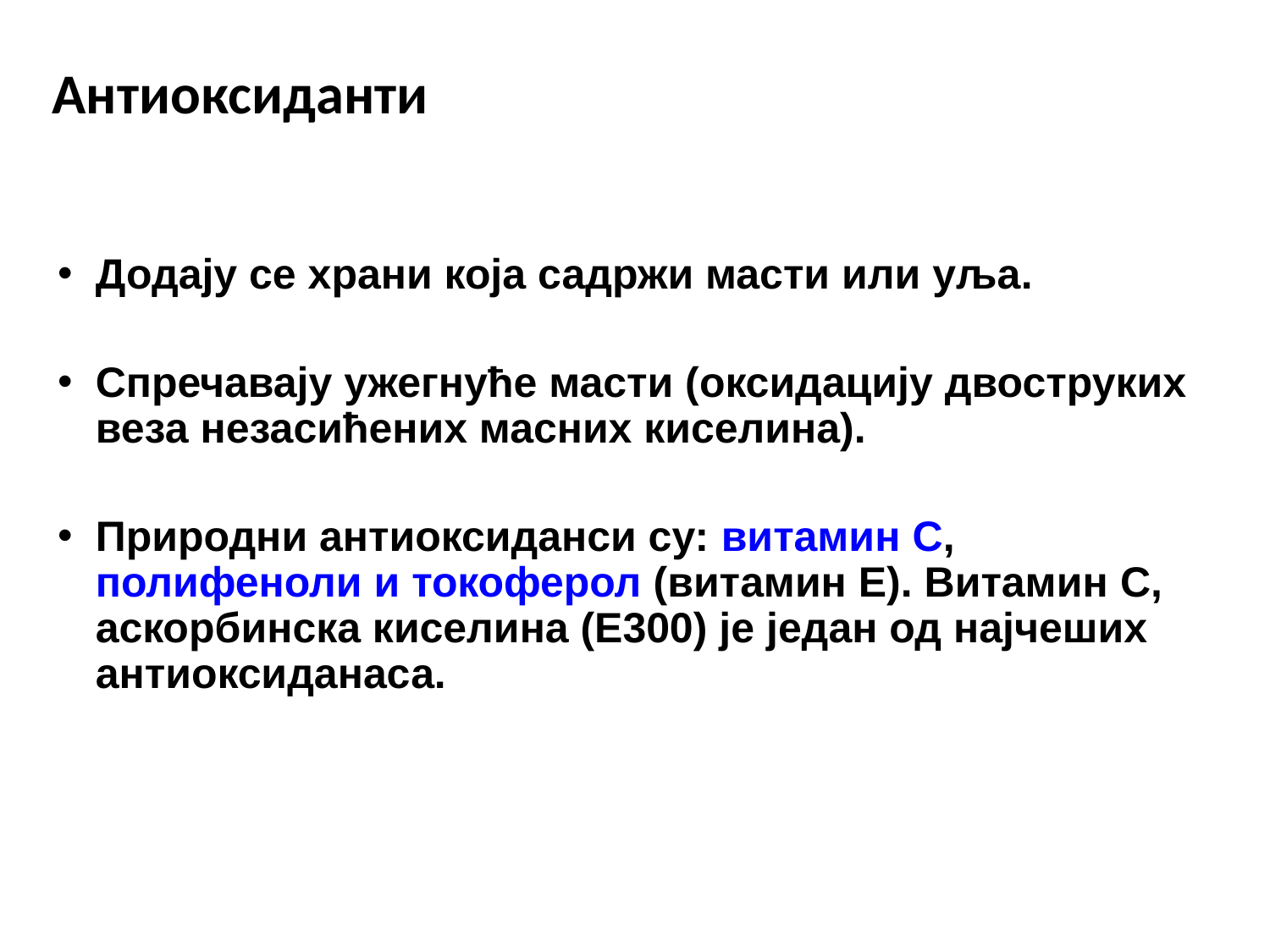

Антиоксиданти
Додају се храни која садржи масти или уља.

Спречавају ужегнуће масти (оксидацију двоструких веза незасићених масних киселина).

Природни антиоксиданси су: витамин С, полифеноли и токоферол (витамин Е). Витамин С, аскорбинска киселина (Е300) је један од најчеших антиоксиданаса.